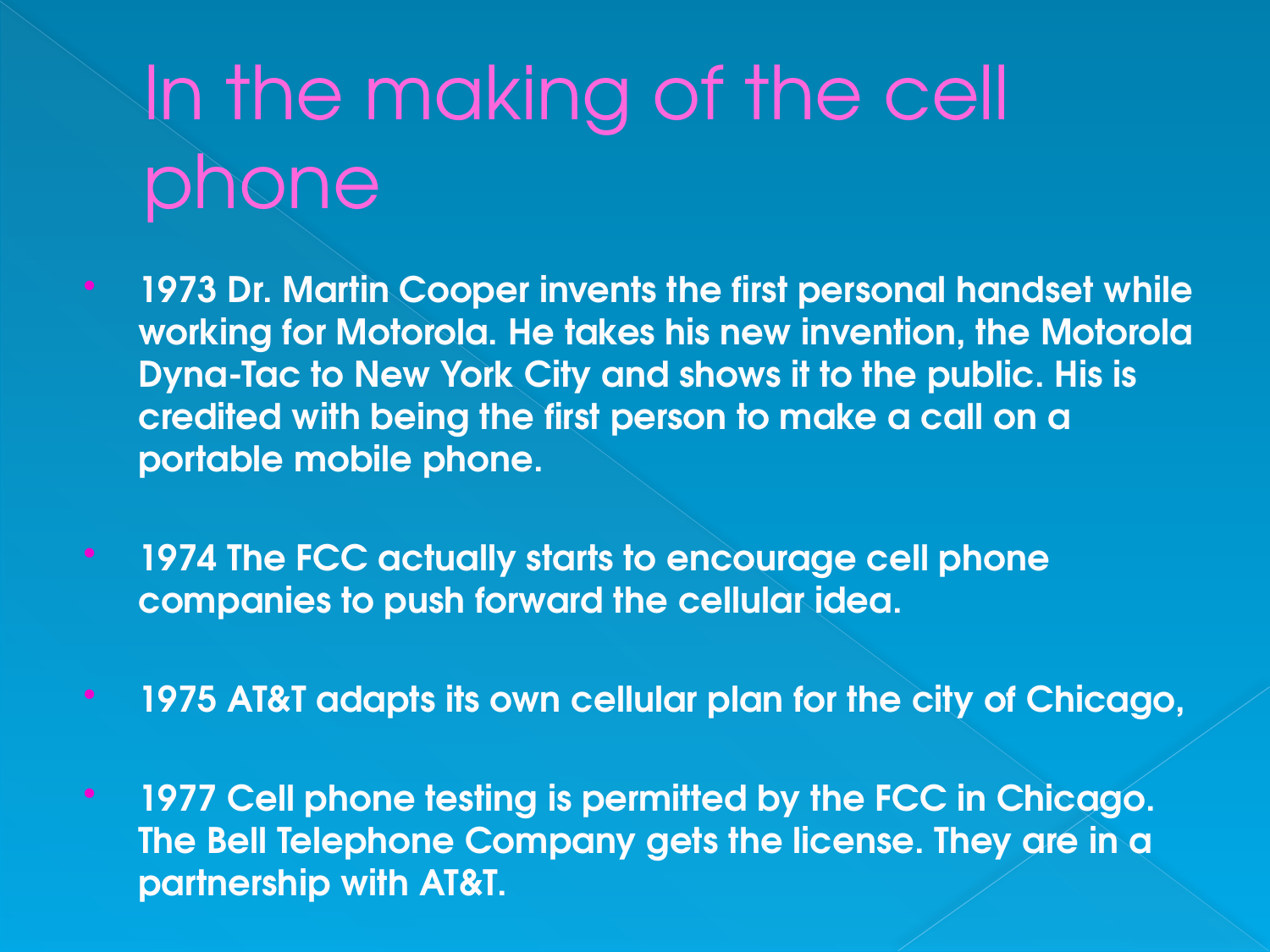

# In the making of the cell phone
1973 Dr. Martin Cooper invents the first personal handset while working for Motorola. He takes his new invention, the Motorola Dyna-Tac to New York City and shows it to the public. His is credited with being the first person to make a call on a portable mobile phone.

1974 The FCC actually starts to encourage cell phone companies to push forward the cellular idea.

1975 AT&T adapts its own cellular plan for the city of Chicago,

1977 Cell phone testing is permitted by the FCC in Chicago. The Bell Telephone Company gets the license. They are in a partnership with AT&T.